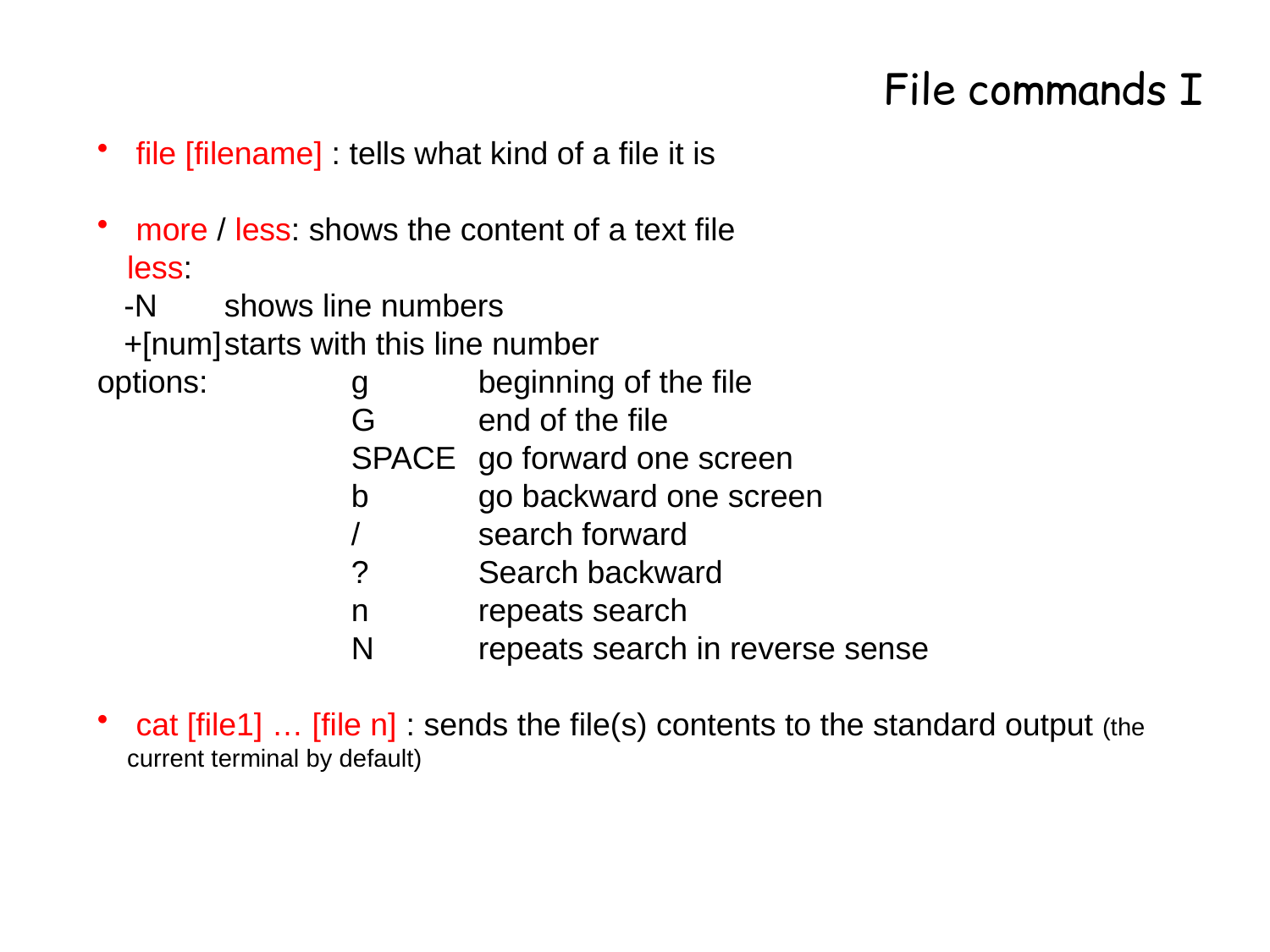

File commands I
 file [filename] : tells what kind of a file it is
 more / less: shows the content of a text file
less:
   -N 	shows line numbers
   +[num]	starts with this line number
options:		g	beginning of the file
		G	end of the file
		SPACE	go forward one screen
		b 	go backward one screen
		/	search forward
		?	Search backward
		n	repeats search
		N	repeats search in reverse sense
 cat [file1] … [file n] : sends the file(s) contents to the standard output (the current terminal by default)